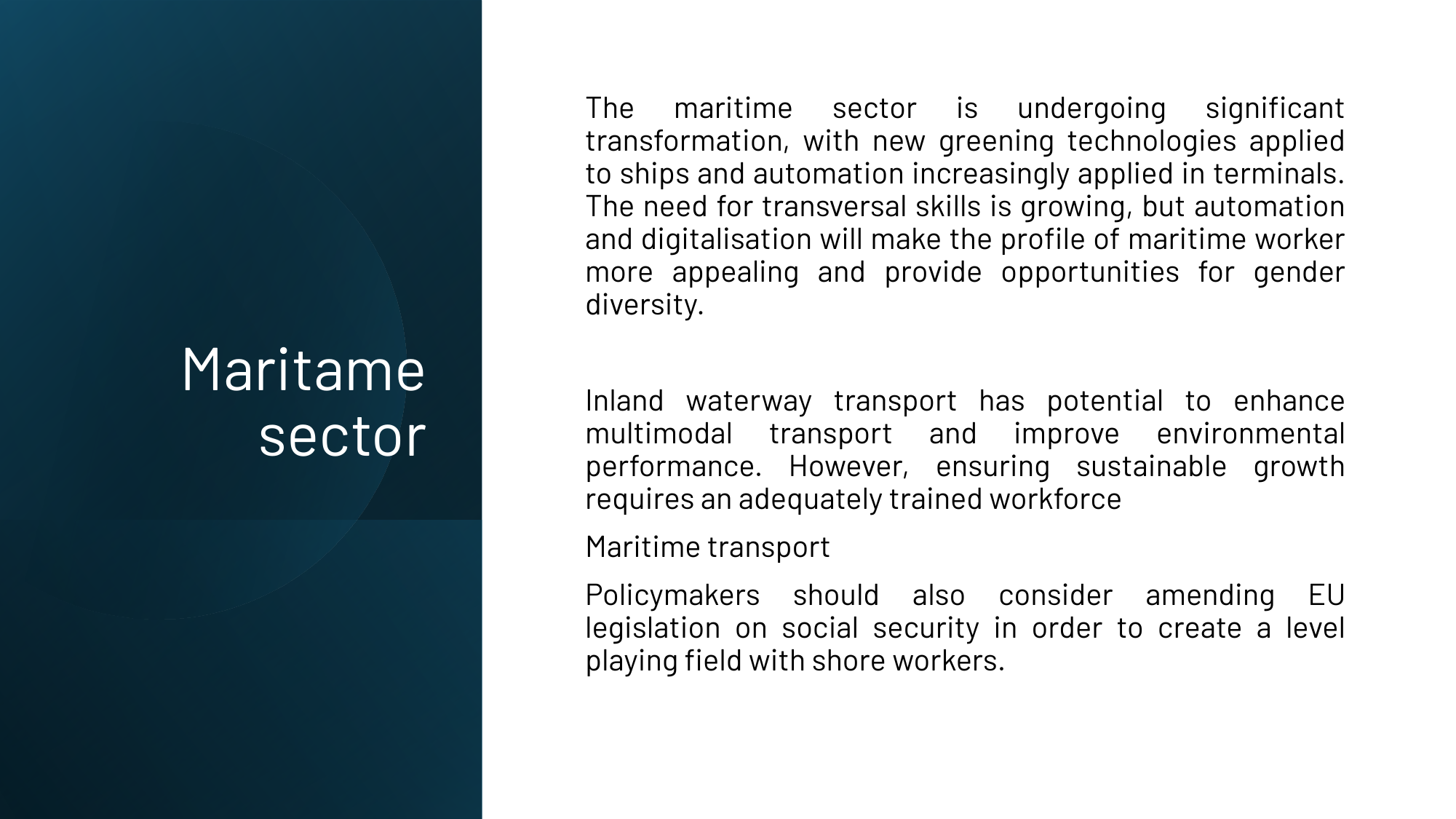

# Maritame sector
The maritime sector is undergoing significant transformation, with new greening technologies applied to ships and automation increasingly applied in terminals. The need for transversal skills is growing, but automation and digitalisation will make the profile of maritime worker more appealing and provide opportunities for gender diversity.

Inland waterway transport has potential to enhance multimodal transport and improve environmental performance. However, ensuring sustainable growth requires an adequately trained workforce
Maritime transport
Policymakers should also consider amending EU legislation on social security in order to create a level playing field with shore workers.